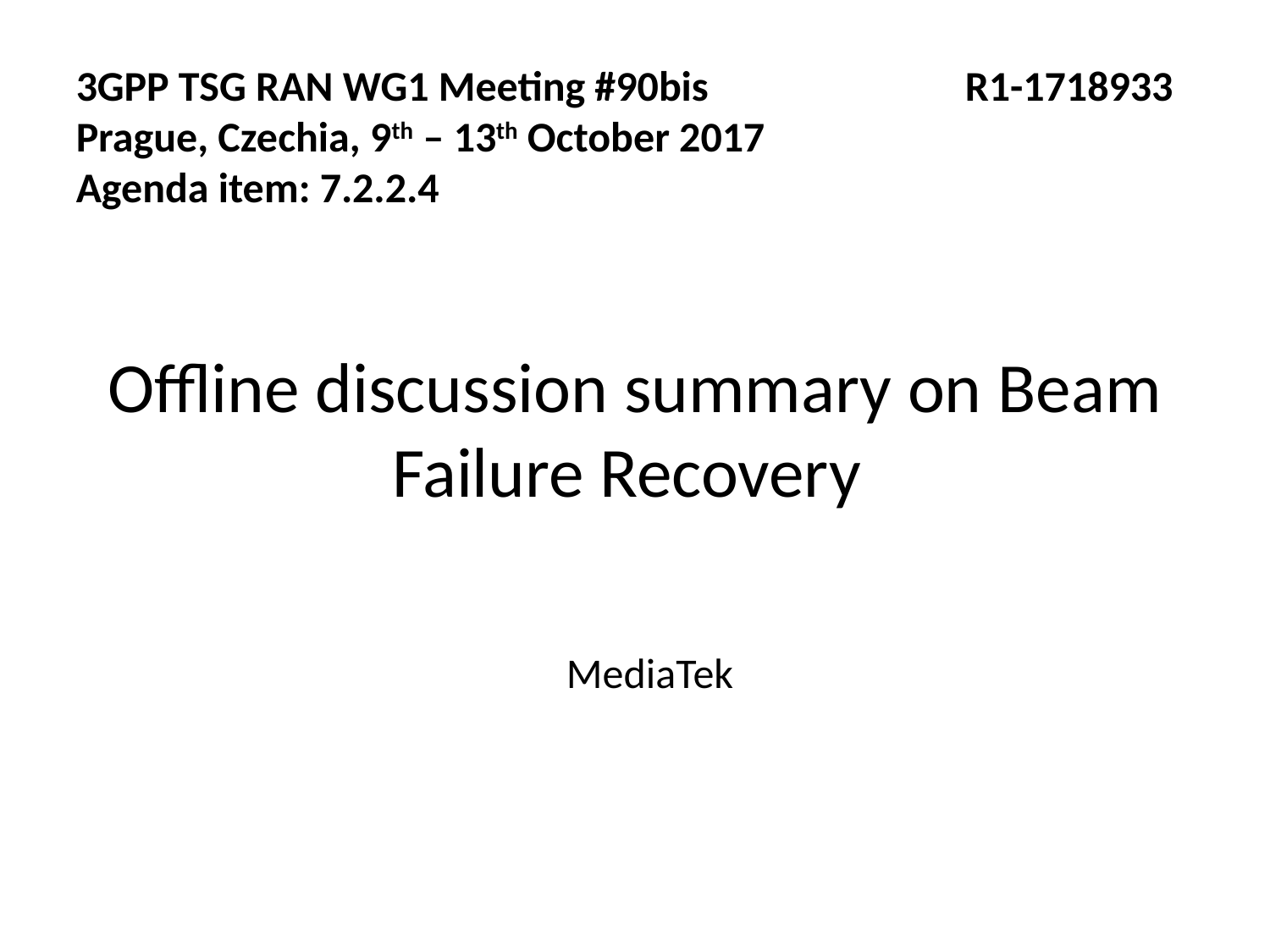

3GPP TSG RAN WG1 Meeting #90bis         		R1-1718933
Prague, Czechia, 9th – 13th October 2017
Agenda item: 7.2.2.4
Offline discussion summary on Beam Failure Recovery
MediaTek